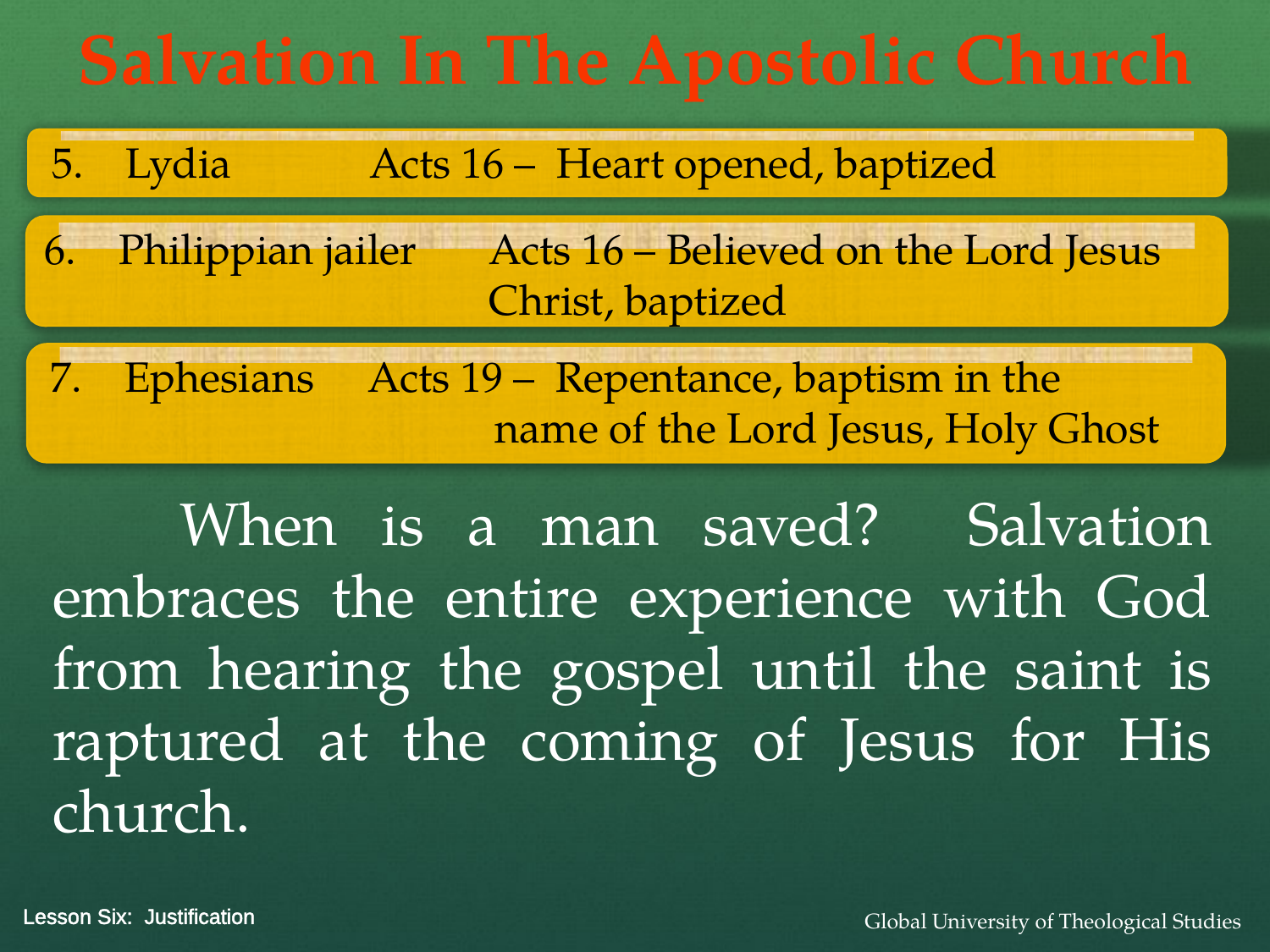

Salvation In The Apostolic Church

 Lydia		Acts 16 –  Heart opened, baptized

 Philippian jailer 	Acts 16 – Believed on the Lord Jesus 			Christ, baptized

 Ephesians	Acts 19 –  Repentance, baptism in the
	name of the Lord Jesus, Holy Ghost

	When is a man saved?  Salvation embraces the entire experience with God from hearing the gospel until the saint is raptured at the coming of Jesus for His church.
Global University of Theological Studies
Lesson Six:  Justification